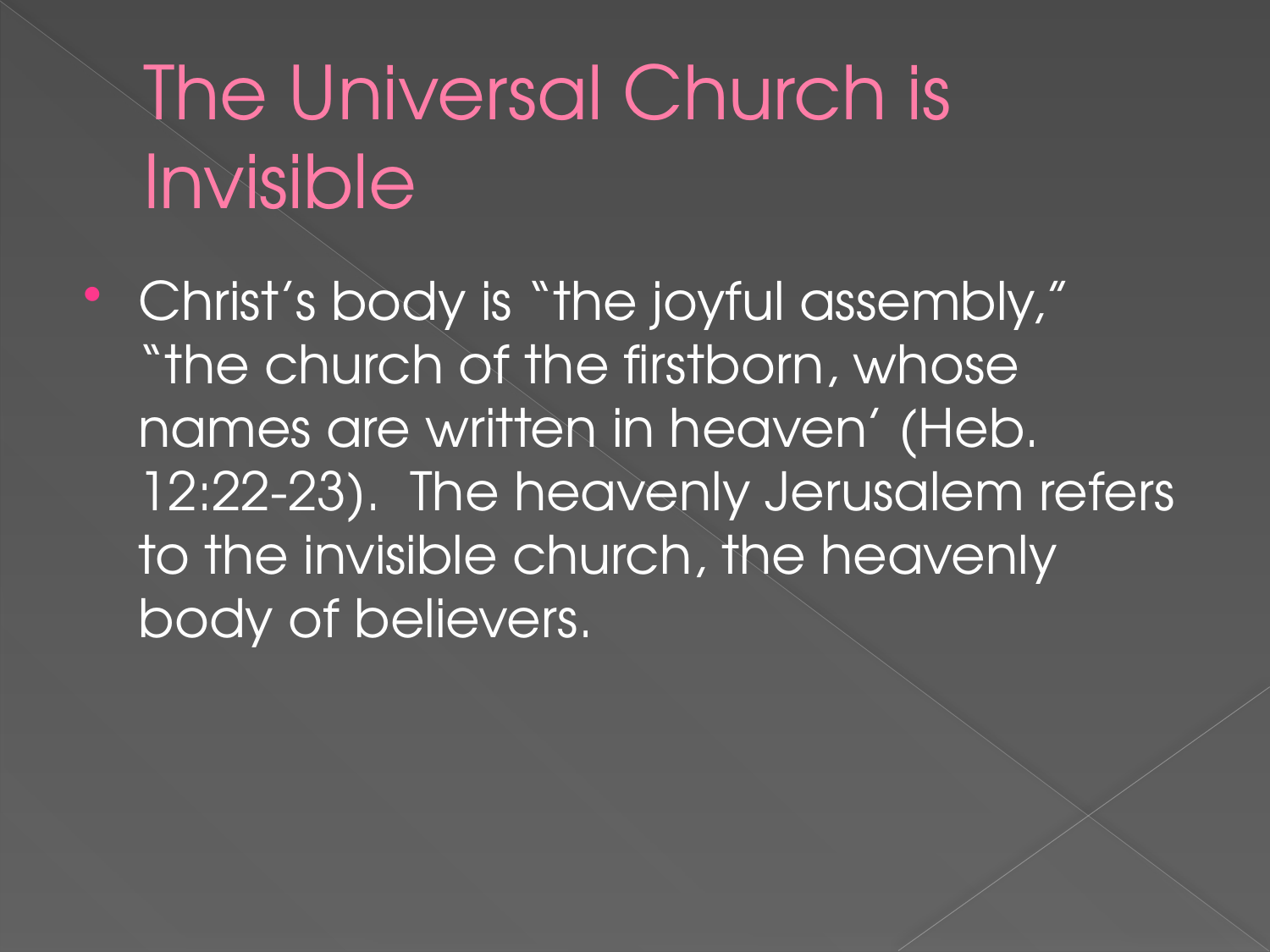

# The Universal Church is Invisible
Christ’s body is “the joyful assembly,” “the church of the firstborn, whose names are written in heaven’ (Heb. 12:22-23).  The heavenly Jerusalem refers to the invisible church, the heavenly body of believers.